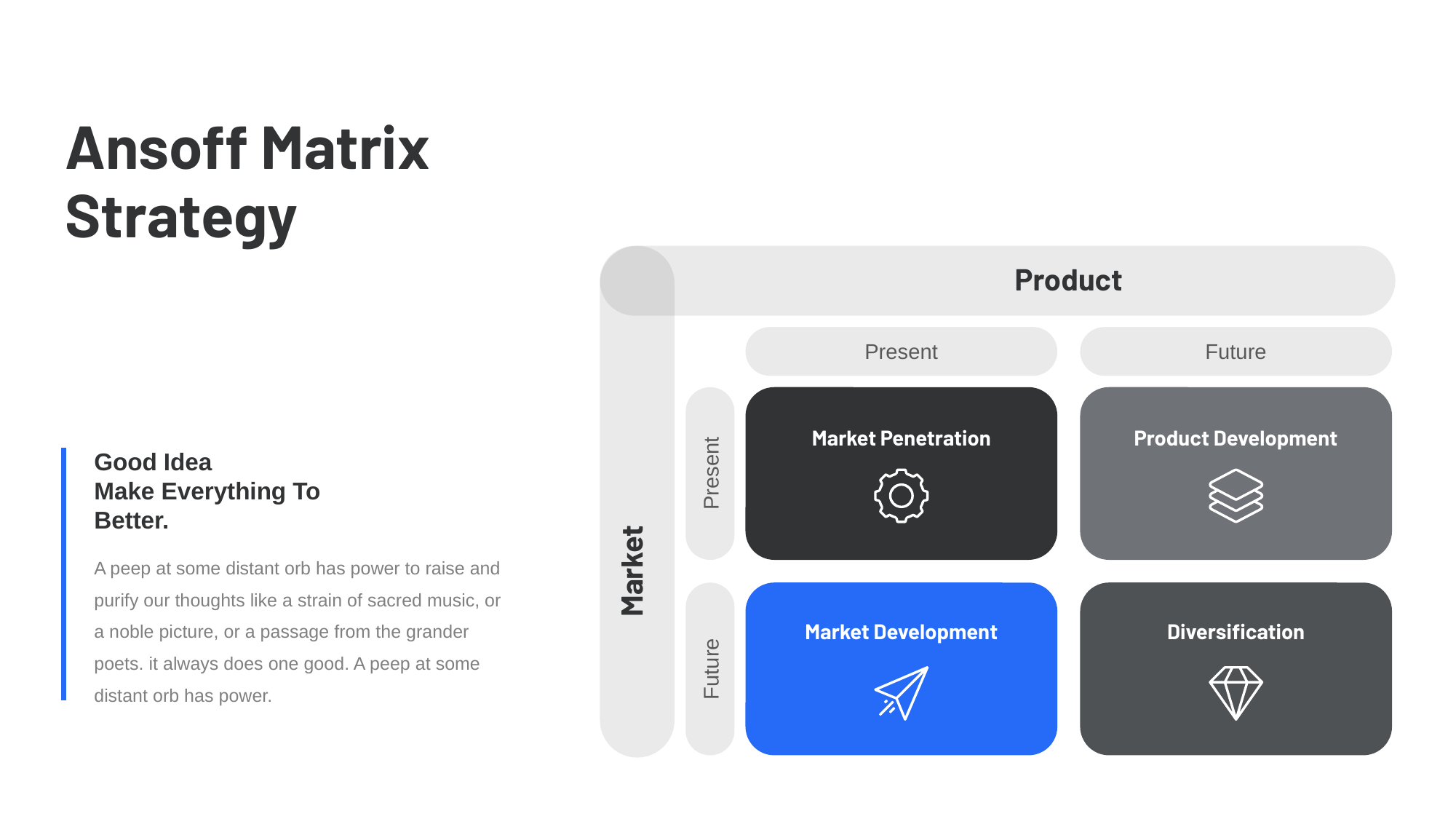

Ansoff Matrix
Strategy

Product

Present
Future

Market Penetration
Product Development
Good Idea
Make Everything To Better.

Present

A peep at some distant orb has power to raise and purify our thoughts like a strain of sacred music, or a noble picture, or a passage from the grander poets. it always does one good. A peep at some distant orb has power.
Market

Market Development
Diversification

Future